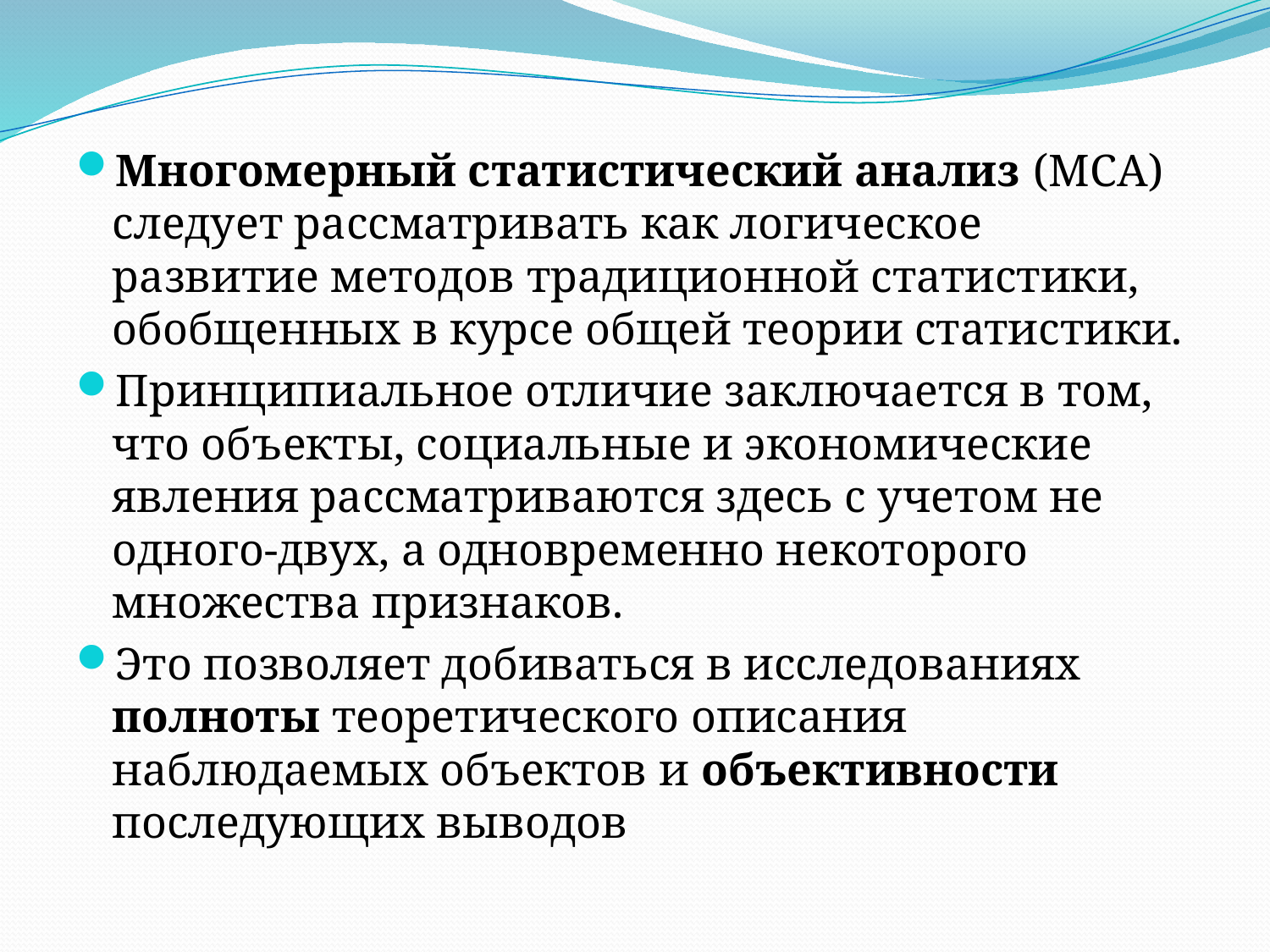

Многомерный статистический анализ (MCA) следует рассматривать как логическое развитие методов традиционной статистики, обобщенных в курсе общей теории статистики.
Принципиальное отличие заключается в том, что объекты, социальные и экономические явления рассматриваются здесь с учетом не одного-двух, а одновременно некоторого множества признаков.
Это позволяет добиваться в исследованиях полноты теоретического описания наблюдаемых объектов и объективности последующих выводов